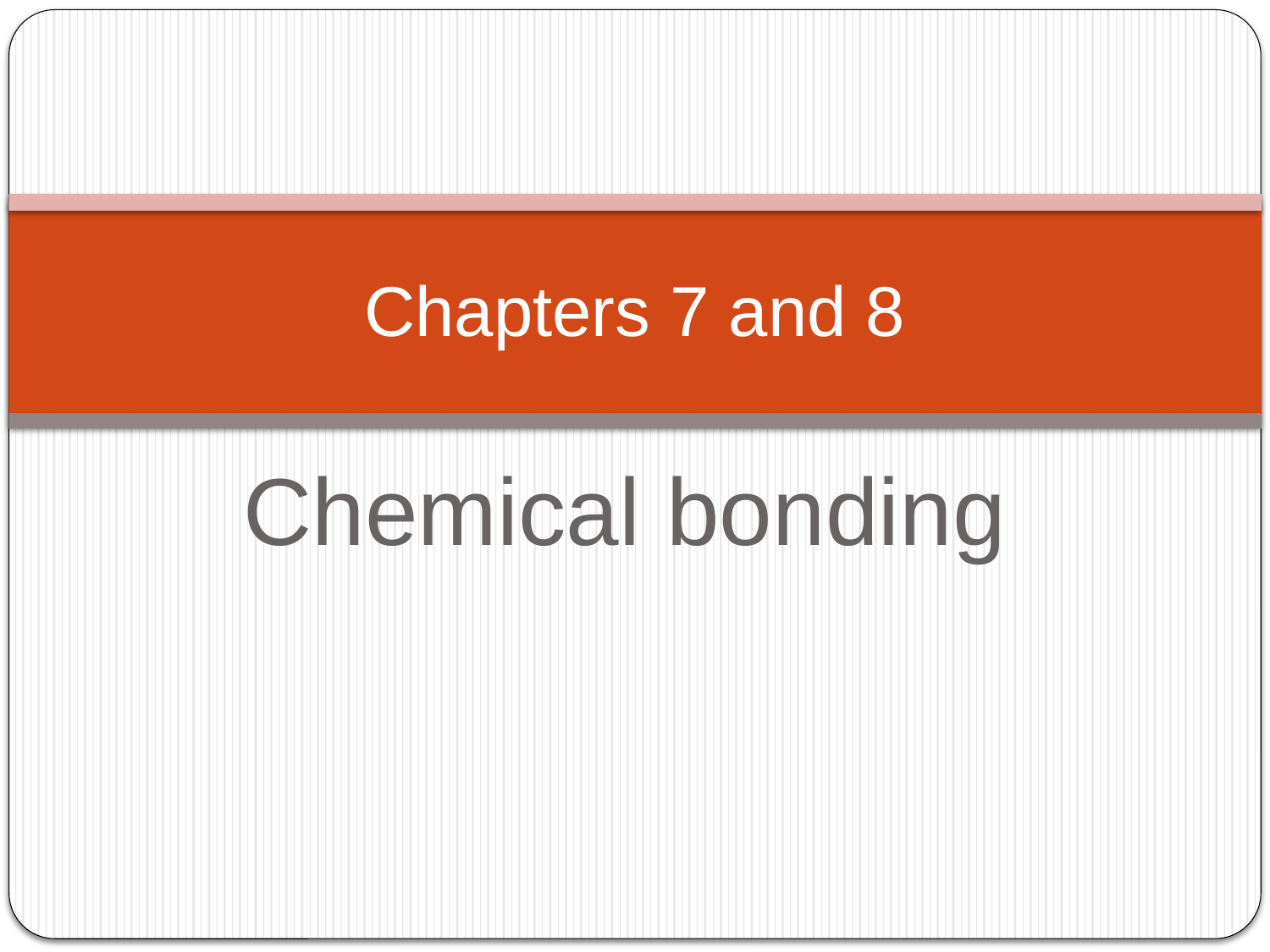

# Chapters 7 and 8
Chemical bonding